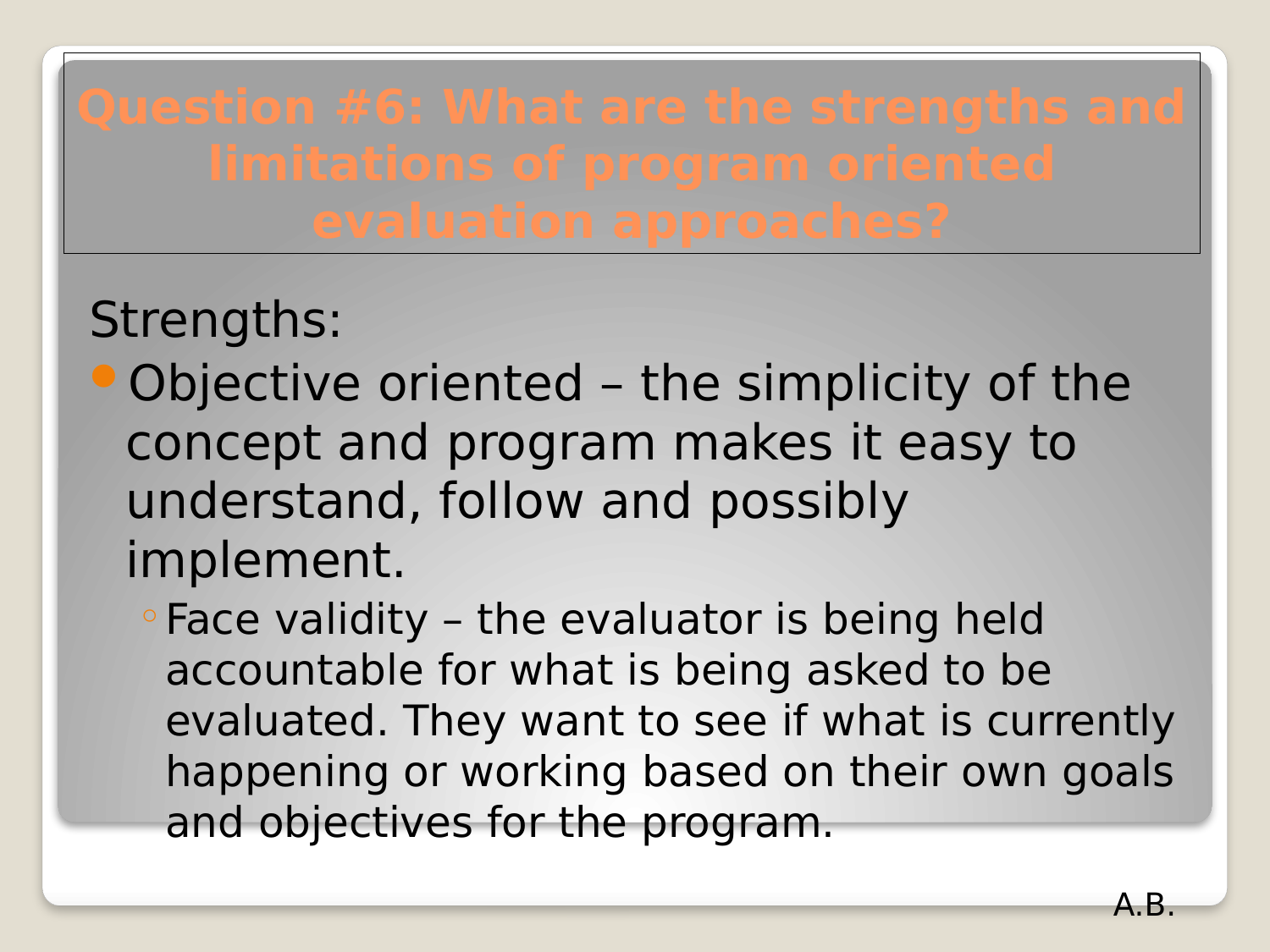

# Question #6: What are the strengths and limitations of program oriented evaluation approaches?
Strengths:
Objective oriented – the simplicity of the concept and program makes it easy to understand, follow and possibly implement.
Face validity – the evaluator is being held accountable for what is being asked to be evaluated. They want to see if what is currently happening or working based on their own goals and objectives for the program.

A.B.